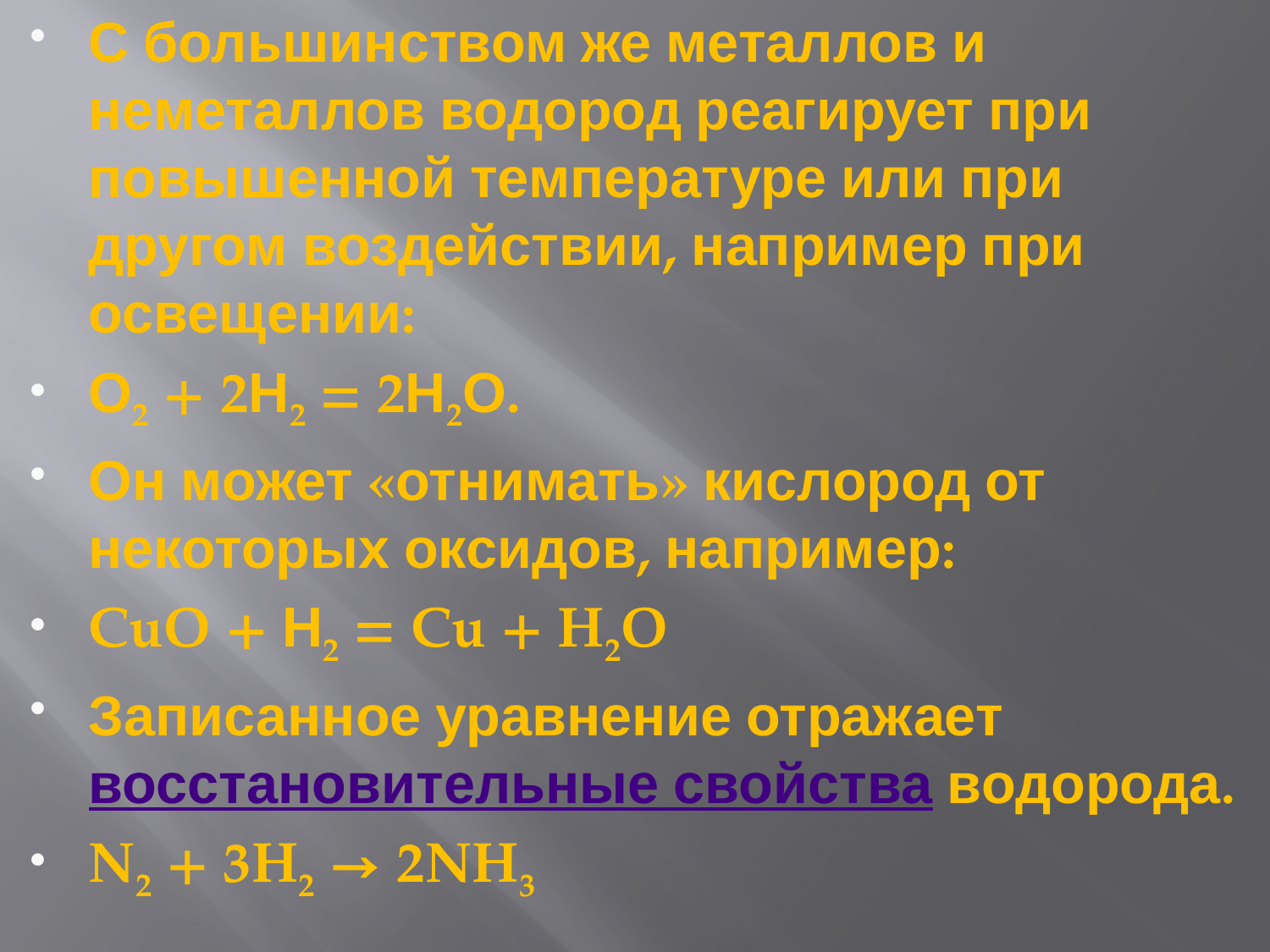

С большинством же металлов и неметаллов водород реагирует при повышенной температуре или при другом воздействии, например при освещении:
О2 + 2Н2 = 2Н2О.
Он может «отнимать» кислород от некоторых оксидов, например:
CuO + Н2 = Cu + H2O
Записанное уравнение отражает восстановительные свойства водорода.
N2 + 3H2 → 2NH3